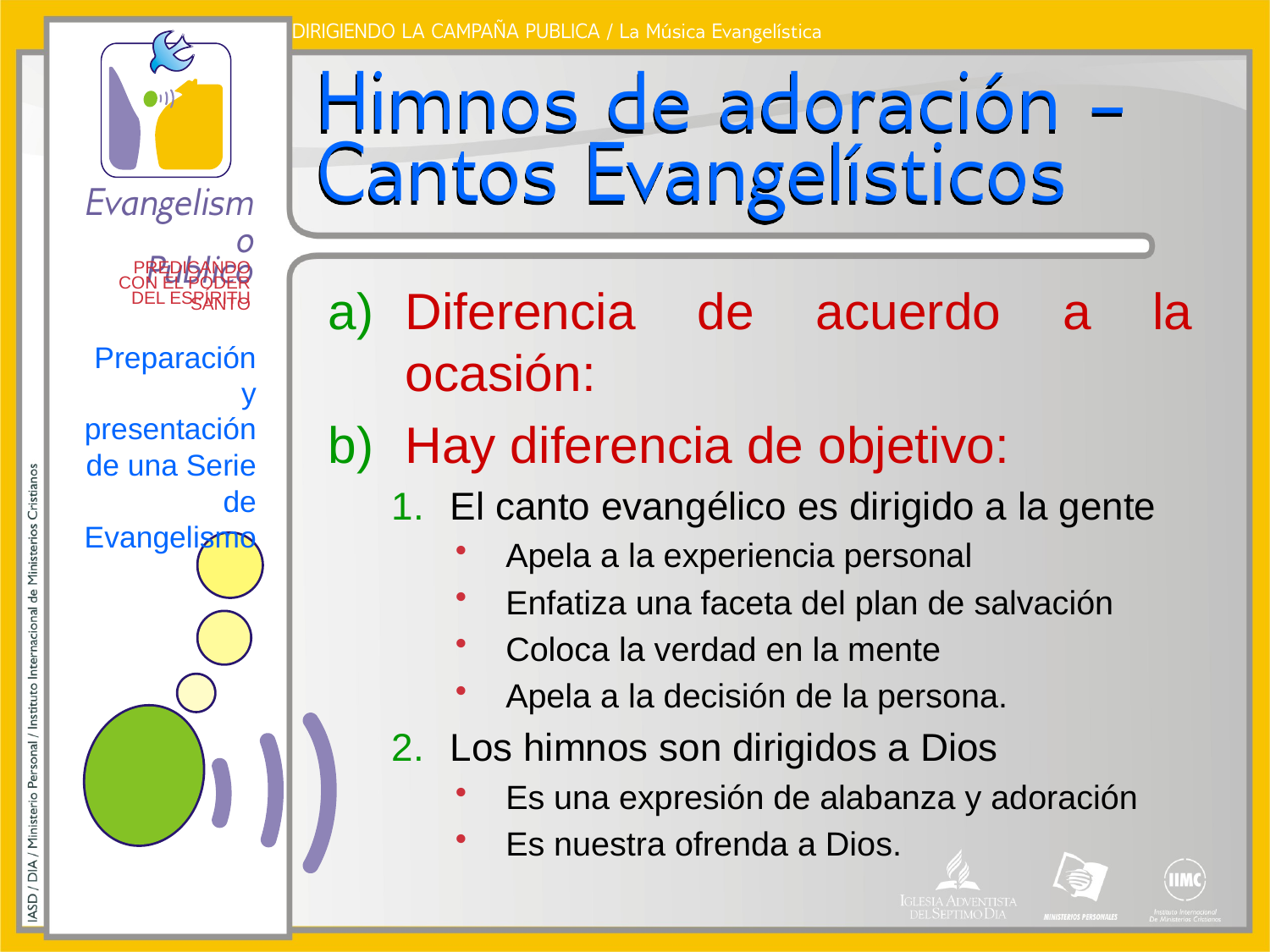

DIRIGIENDO LA CAMPAÑA PUBLICA / La Música Evangelística
# Himnos de adoración – Cantos Evangelísticos
Diferencia de acuerdo a la ocasión:
Hay diferencia de objetivo:
El canto evangélico es dirigido a la gente
Apela a la experiencia personal
Enfatiza una faceta del plan de salvación
Coloca la verdad en la mente
Apela a la decisión de la persona.
Los himnos son dirigidos a Dios
Es una expresión de alabanza y adoración
Es nuestra ofrenda a Dios.